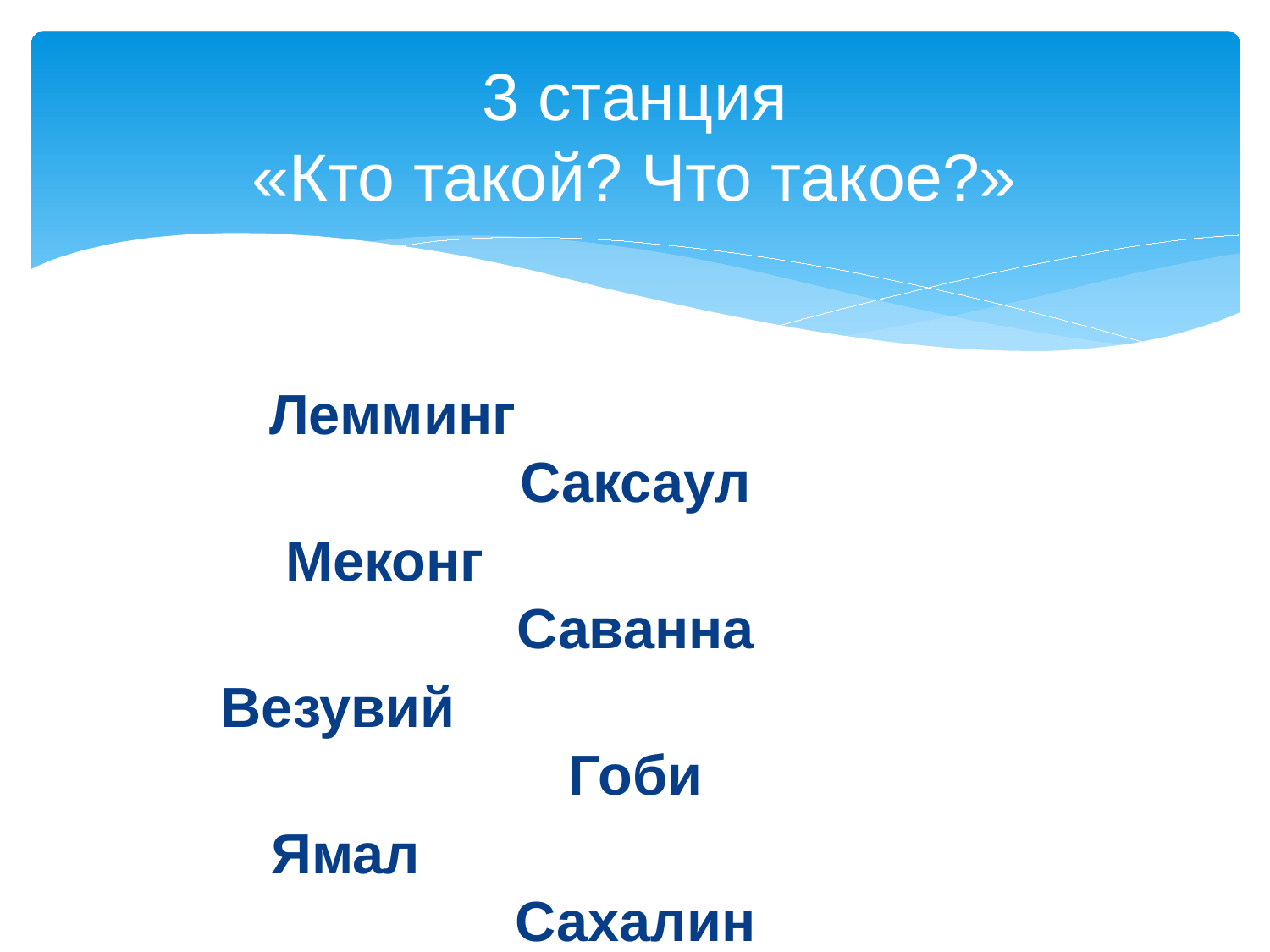

# 3 станция «Кто такой? Что такое?»
   Лемминг                                   Саксаул
     Меконг                                      Саванна
   Везувий                                          Гоби
    Ямал                                          Сахалин
   Балхаш                                       Альпы